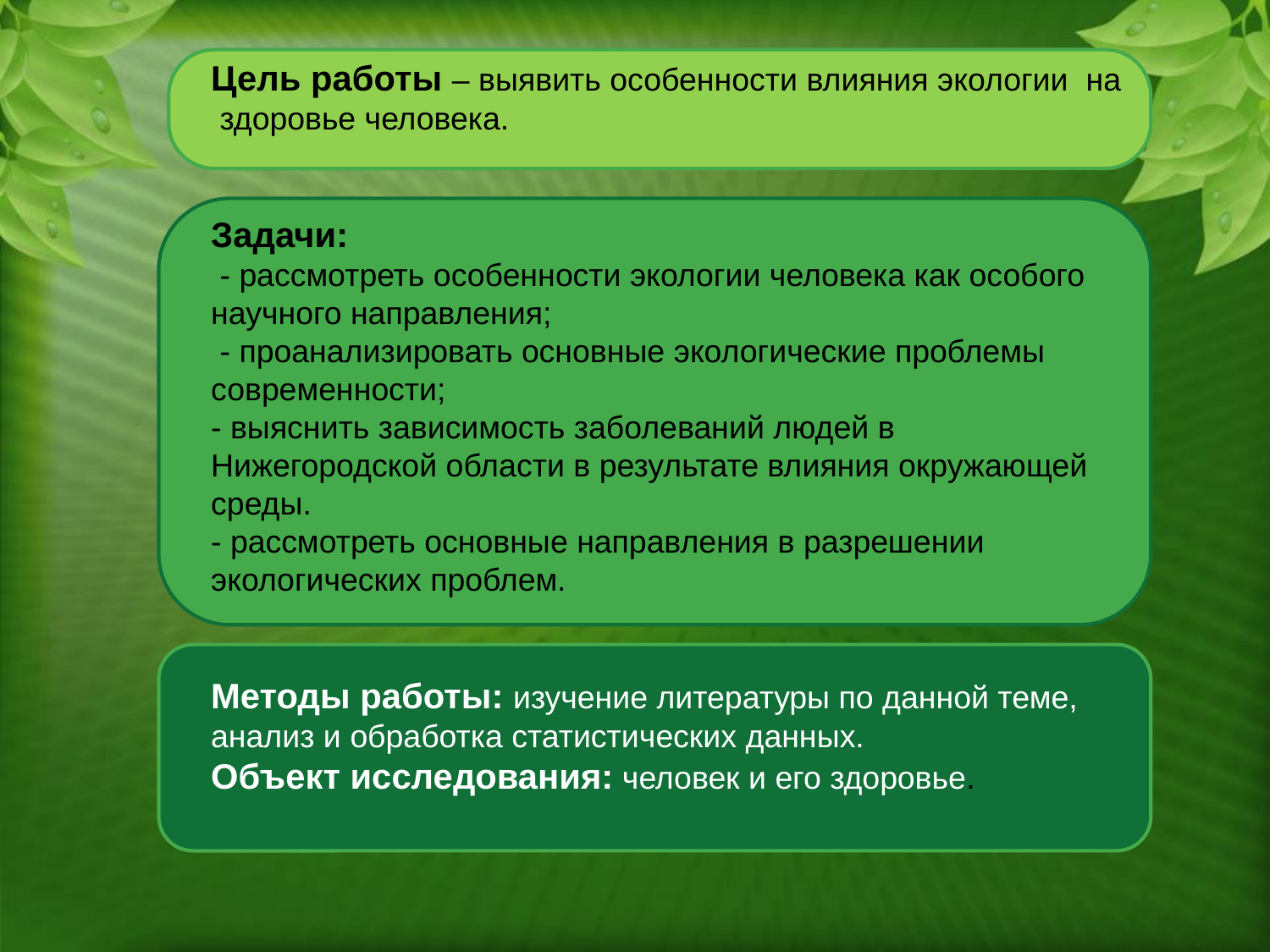

Цель работы – выявить особенности влияния экологии  на  здоровье человека.

Задачи: 
 - рассмотреть особенности экологии человека как особого научного направления; 
 - проанализировать основные экологические проблемы современности;
- выяснить зависимость заболеваний людей в Нижегородской области в результате влияния окружающей среды.
- рассмотреть основные направления в разрешении экологических проблем.

Методы работы: изучение литературы по данной теме, анализ и обработка статистических данных.
Объект исследования: человек и его здоровье.